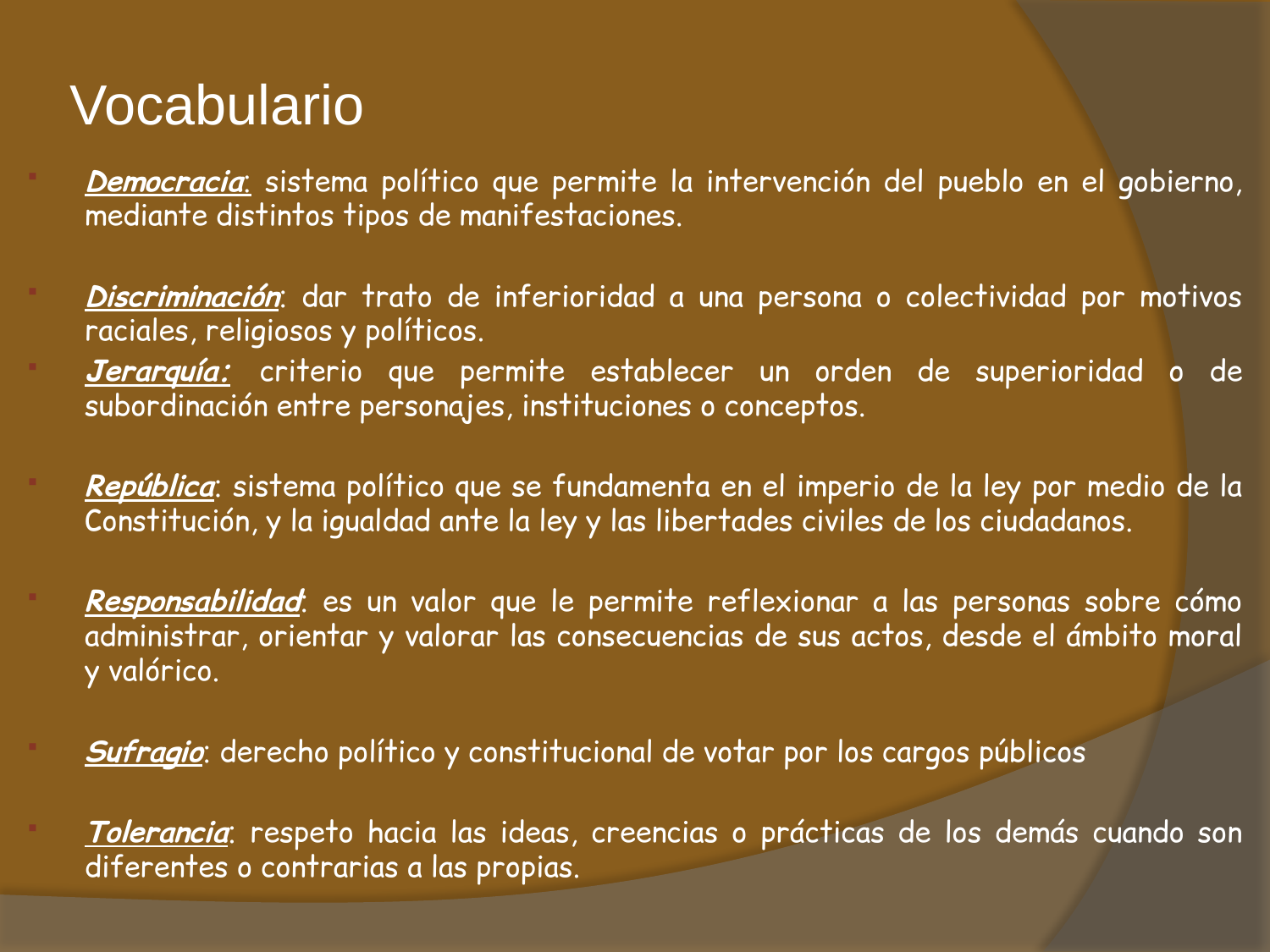

# Vocabulario
Democracia: sistema político que permite la intervención del pueblo en el gobierno, mediante distintos tipos de manifestaciones.

Discriminación: dar trato de inferioridad a una persona o colectividad por motivos raciales, religiosos y políticos.
Jerarquía: criterio que permite establecer un orden de superioridad o de subordinación entre personajes, instituciones o conceptos.

República: sistema político que se fundamenta en el imperio de la ley por medio de la Constitución, y la igualdad ante la ley y las libertades civiles de los ciudadanos.

Responsabilidad: es un valor que le permite reflexionar a las personas sobre cómo administrar, orientar y valorar las consecuencias de sus actos, desde el ámbito moral y valórico.

Sufragio: derecho político y constitucional de votar por los cargos públicos

Tolerancia: respeto hacia las ideas, creencias o prácticas de los demás cuando son diferentes o contrarias a las propias.